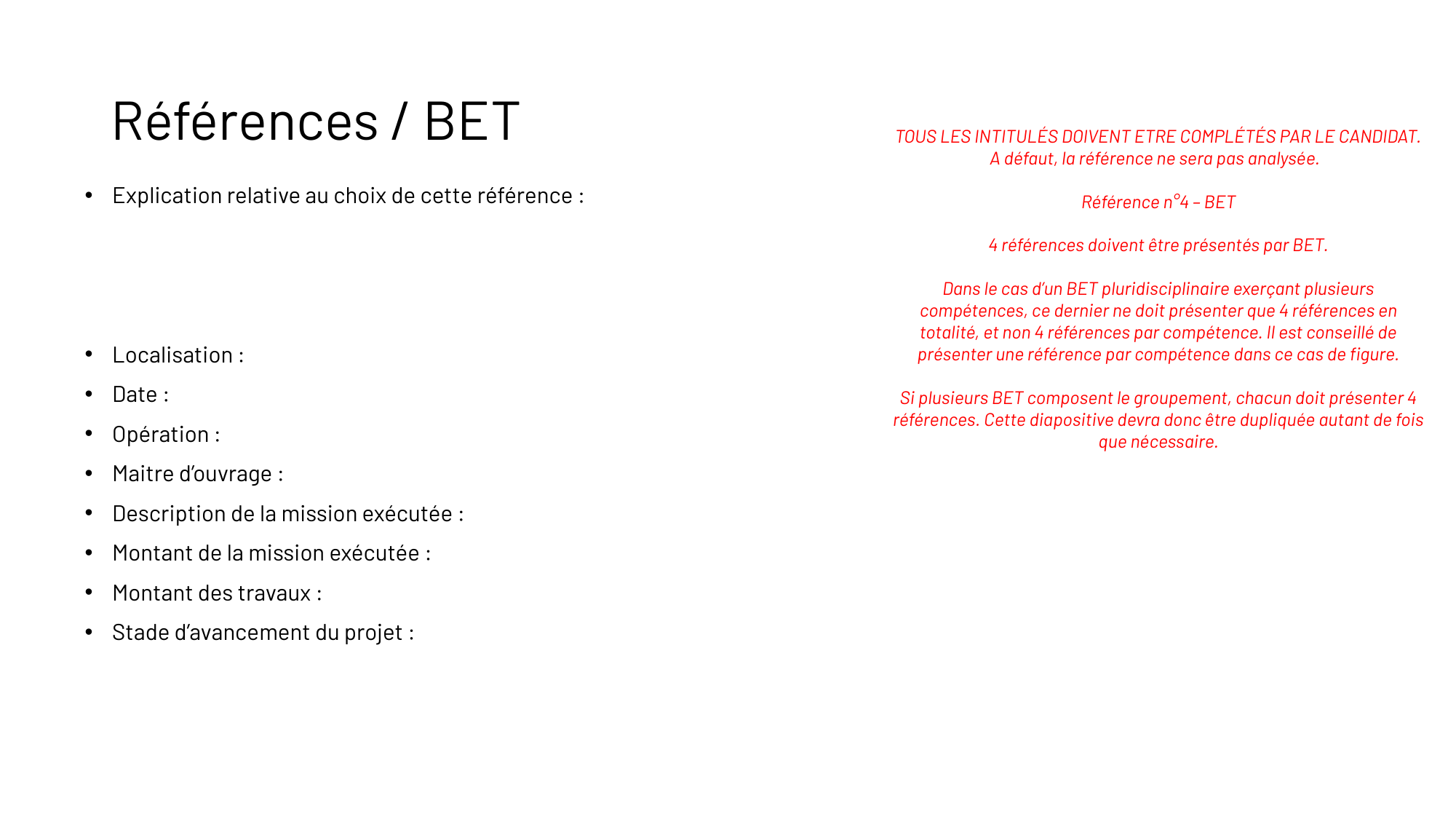

# Références / BET
TOUS LES INTITULÉS DOIVENT ETRE COMPLÉTÉS PAR LE CANDIDAT. A défaut, la référence ne sera pas analysée.

Référence n°4 – BET

4 références doivent être présentés par BET.

Dans le cas d’un BET pluridisciplinaire exerçant plusieurs compétences, ce dernier ne doit présenter que 4 références en totalité, et non 4 références par compétence. Il est conseillé de présenter une référence par compétence dans ce cas de figure.

Si plusieurs BET composent le groupement, chacun doit présenter 4 références. Cette diapositive devra donc être dupliquée autant de fois que nécessaire.
Explication relative au choix de cette référence :

Localisation :
Date :
Opération :
Maitre d’ouvrage :
Description de la mission exécutée :
Montant de la mission exécutée :
Montant des travaux :
Stade d’avancement du projet :